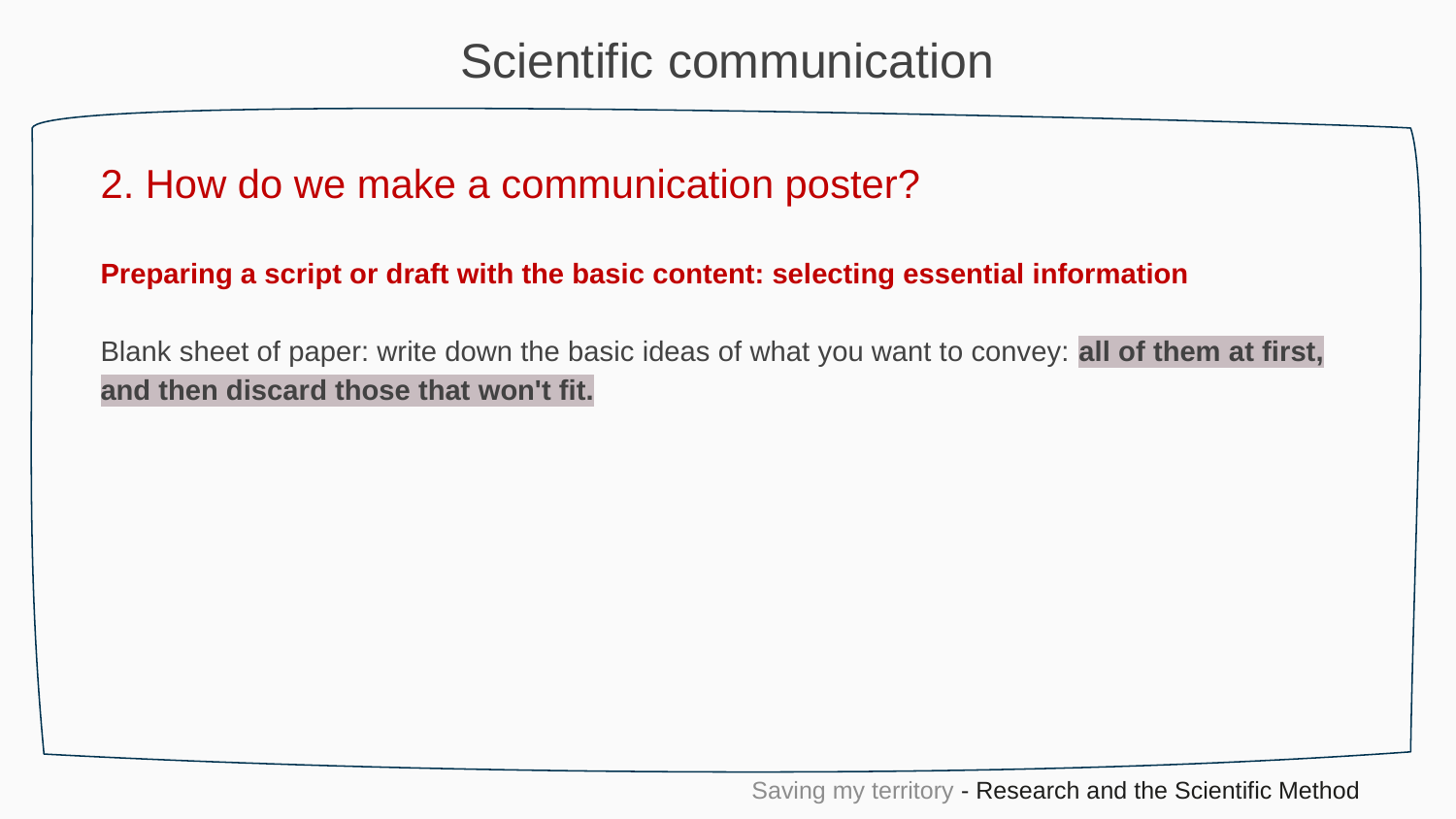

Scientific communication

2. How do we make a communication poster?

Preparing a script or draft with the basic content: selecting essential information

Blank sheet of paper: write down the basic ideas of what you want to convey: all of them at first, and then discard those that won't fit.

Saving my territory - Research and the Scientific Method